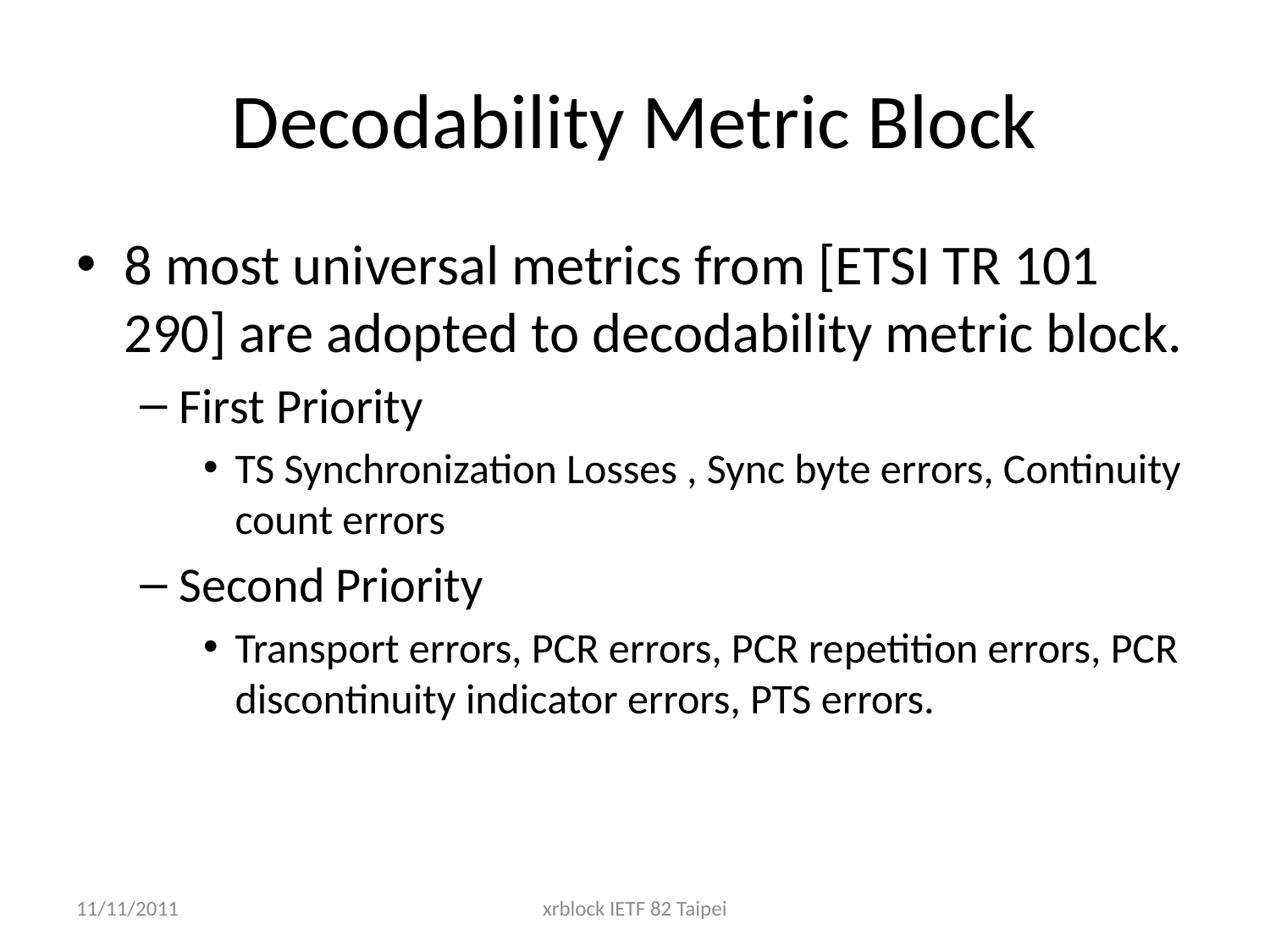

# Decodability Metric Block
8 most universal metrics from [ETSI TR 101 290] are adopted to decodability metric block.
First Priority
TS Synchronization Losses , Sync byte errors, Continuity count errors
Second Priority
Transport errors, PCR errors, PCR repetition errors, PCR discontinuity indicator errors, PTS errors.
11/11/2011
xrblock IETF 82 Taipei